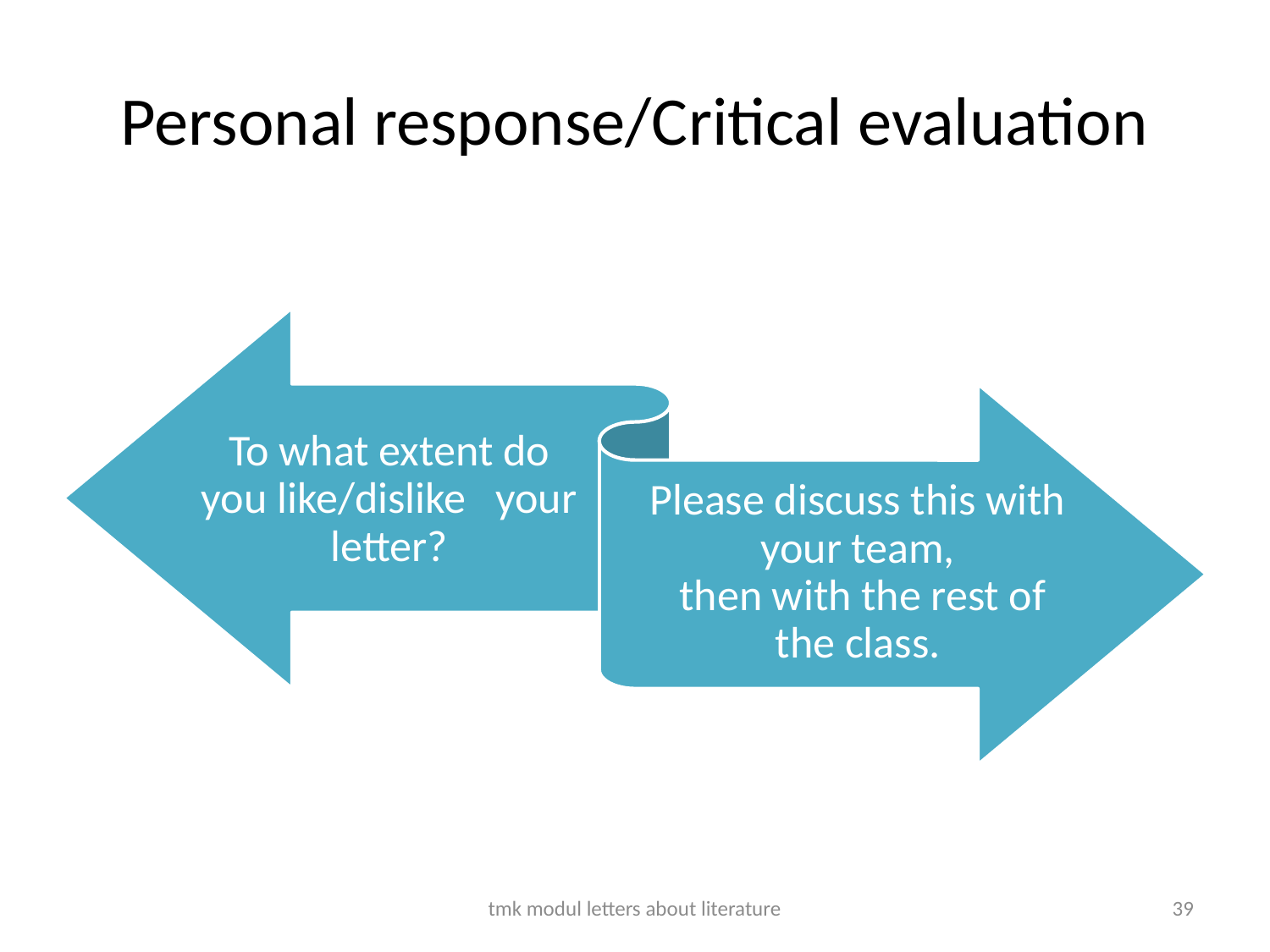

# Personal response/Critical evaluation
To what extent do you like/dislike   your letter?
Please discuss this with your team,
 then with the rest of the class.
tmk modul letters about literature
39